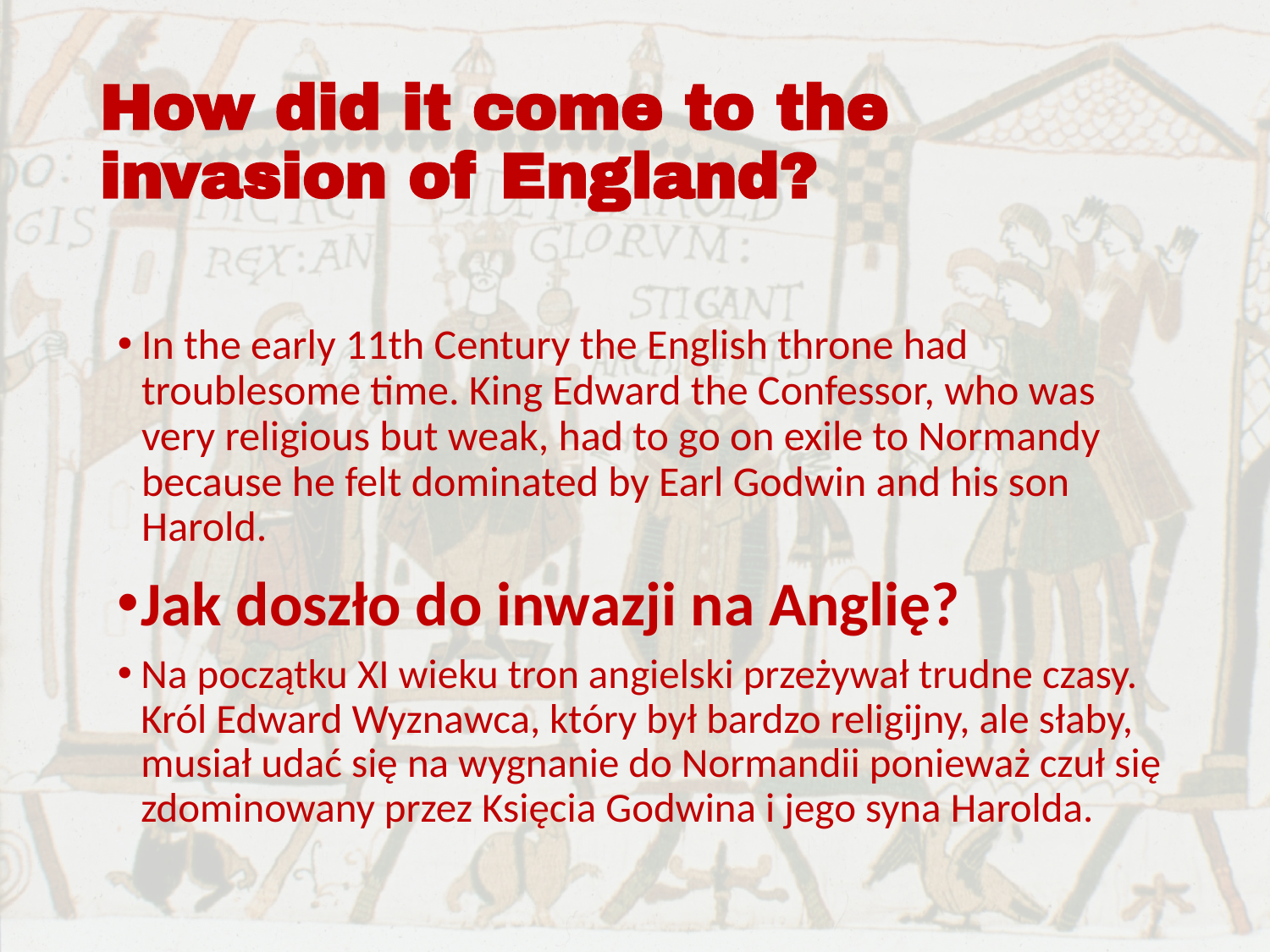

# How did it come to the invasion of England?
In the early 11th Century the English throne had troublesome time. King Edward the Confessor, who was very religious but weak, had to go on exile to Normandy because he felt dominated by Earl Godwin and his son Harold.
Jak doszło do inwazji na Anglię?
Na początku XI wieku tron angielski przeżywał trudne czasy. Król Edward Wyznawca, który był bardzo religijny, ale słaby, musiał udać się na wygnanie do Normandii ponieważ czuł się zdominowany przez Księcia Godwina i jego syna Harolda.